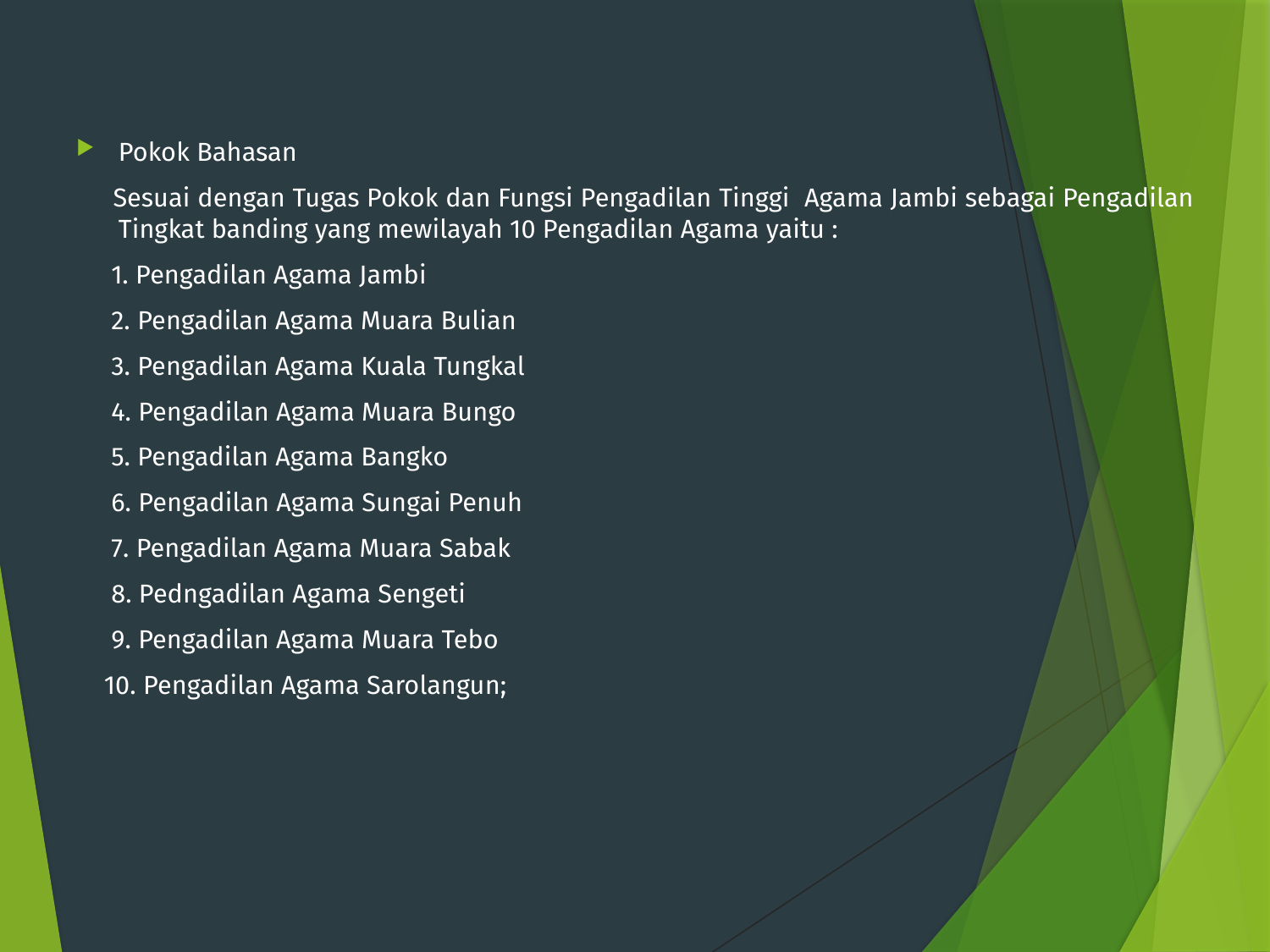

Pokok Bahasan
     Sesuai dengan Tugas Pokok dan Fungsi Pengadilan Tinggi  Agama Jambi sebagai Pengadilan Tingkat banding yang mewilayah 10 Pengadilan Agama yaitu :
     1. Pengadilan Agama Jambi
     2. Pengadilan Agama Muara Bulian
     3. Pengadilan Agama Kuala Tungkal
     4. Pengadilan Agama Muara Bungo
     5. Pengadilan Agama Bangko
     6. Pengadilan Agama Sungai Penuh
     7. Pengadilan Agama Muara Sabak
     8. Pedngadilan Agama Sengeti
     9. Pengadilan Agama Muara Tebo
    10. Pengadilan Agama Sarolangun;